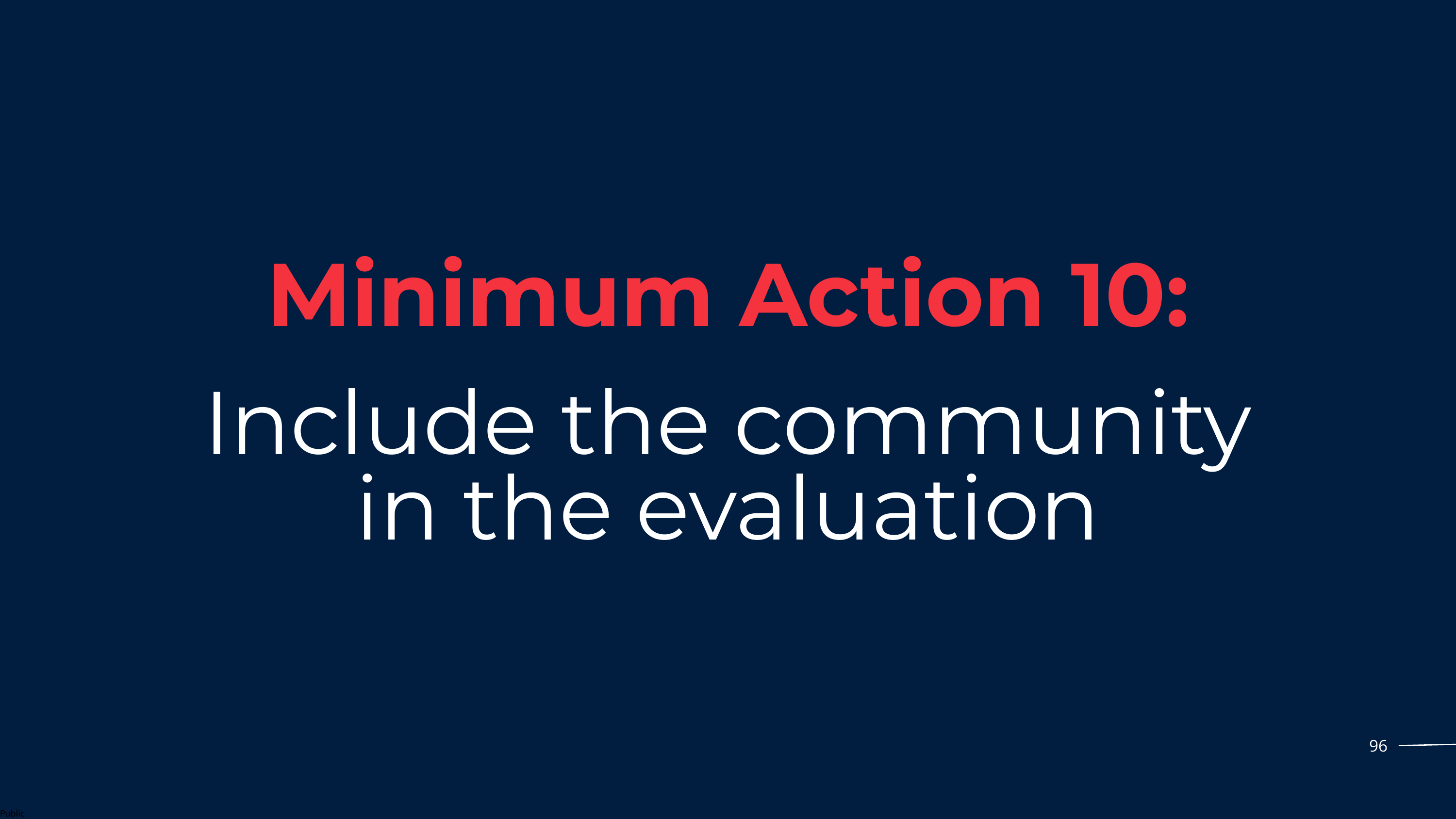

Minimum Action 10:

Include the community in the evaluation